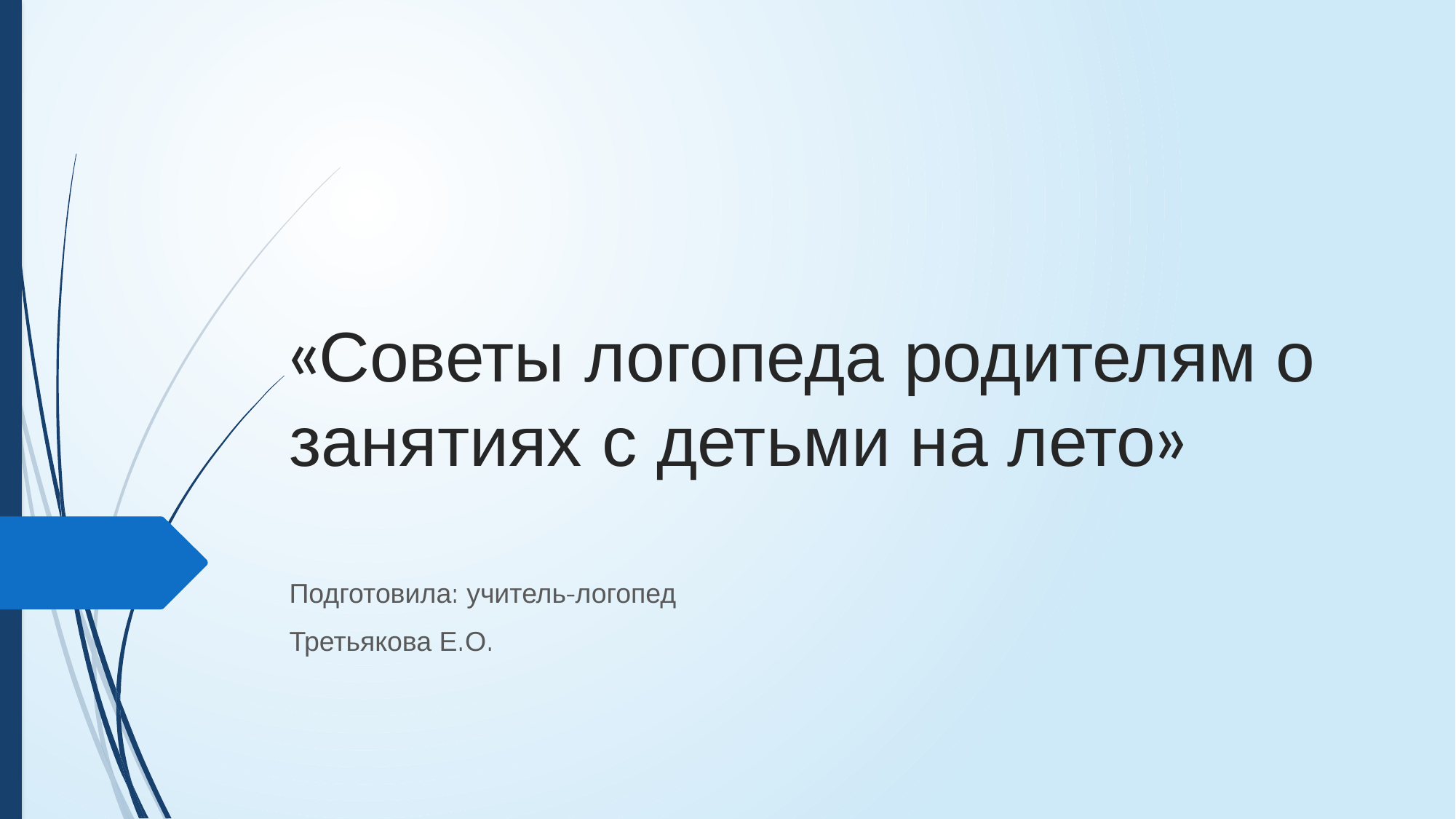

# «Советы логопеда родителям о занятиях с детьми на лето»
Подготовила: учитель-логопед
Третьякова Е.О.